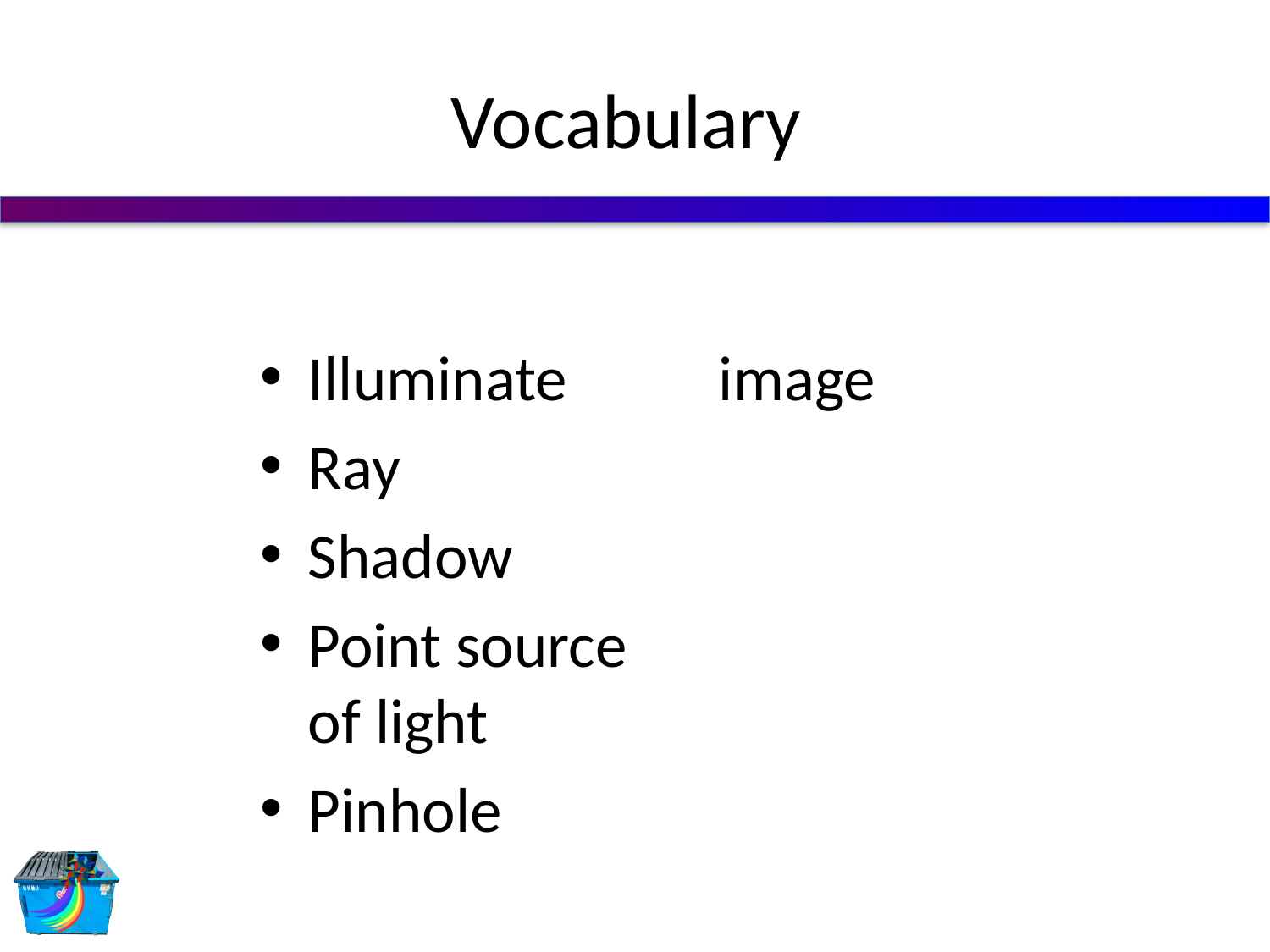

# Vocabulary
Illuminate
Ray
Shadow
Point source of light
Pinhole image